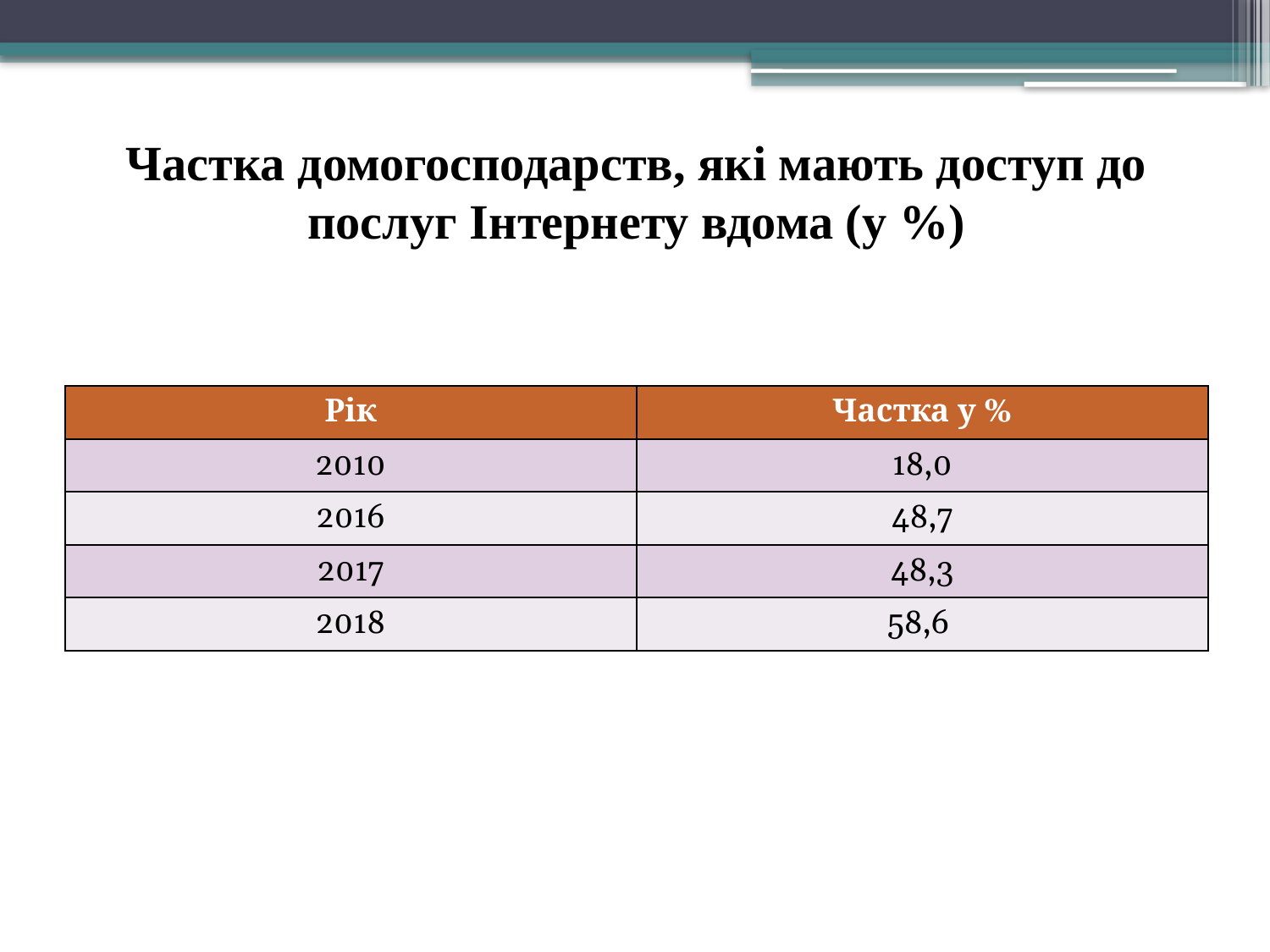

# Частка домогосподарств, які мають доступ до послуг Інтернету вдома (у %)
| Рік | Частка у % |
| --- | --- |
| 2010 | 18,0 |
| 2016 | 48,7 |
| 2017 | 48,3 |
| 2018 | 58,6 |